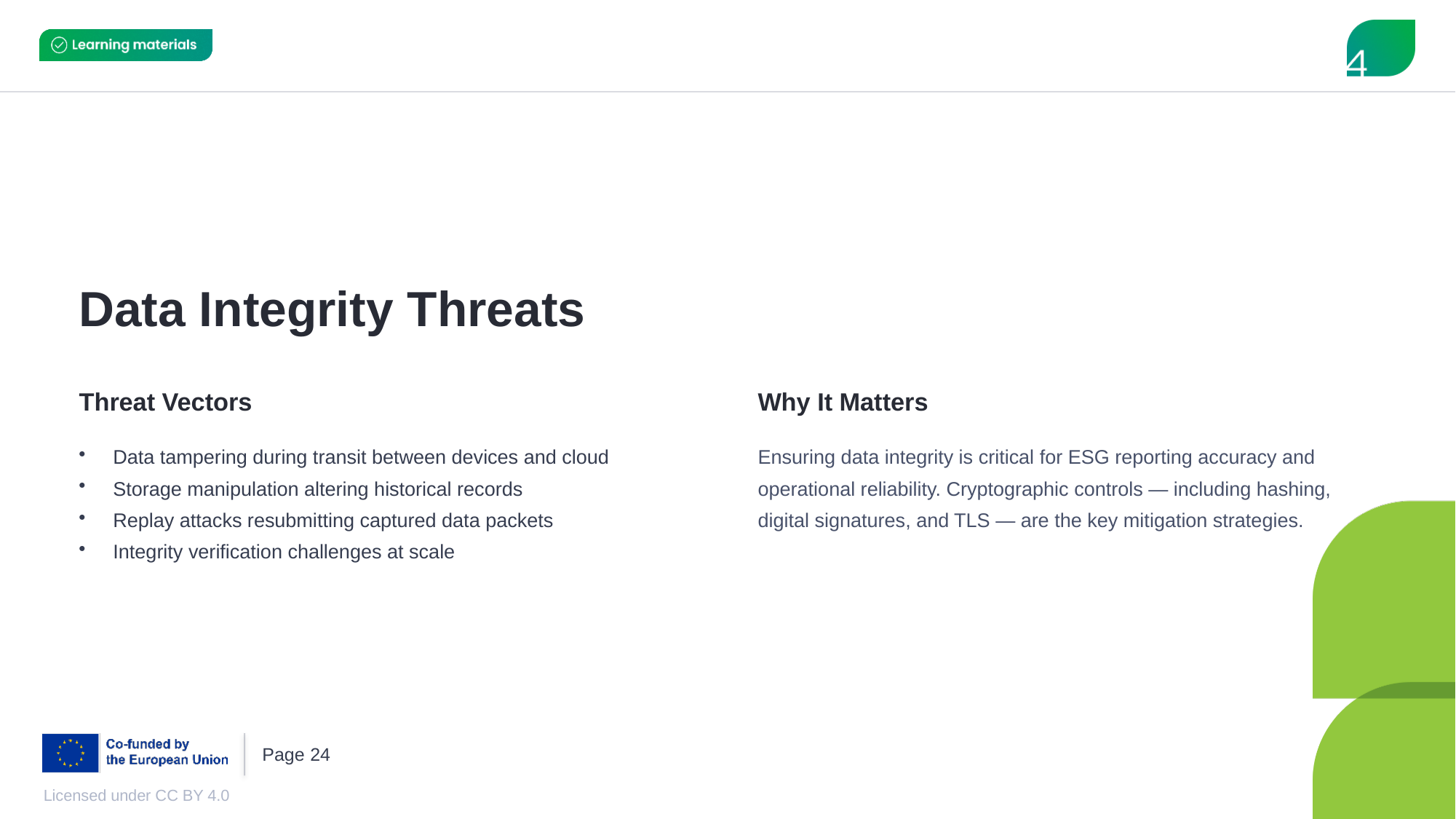

Data Integrity Threats
Threat Vectors
Why It Matters
Data tampering during transit between devices and cloud
Storage manipulation altering historical records
Replay attacks resubmitting captured data packets
Integrity verification challenges at scale
Ensuring data integrity is critical for ESG reporting accuracy and operational reliability. Cryptographic controls — including hashing, digital signatures, and TLS — are the key mitigation strategies.